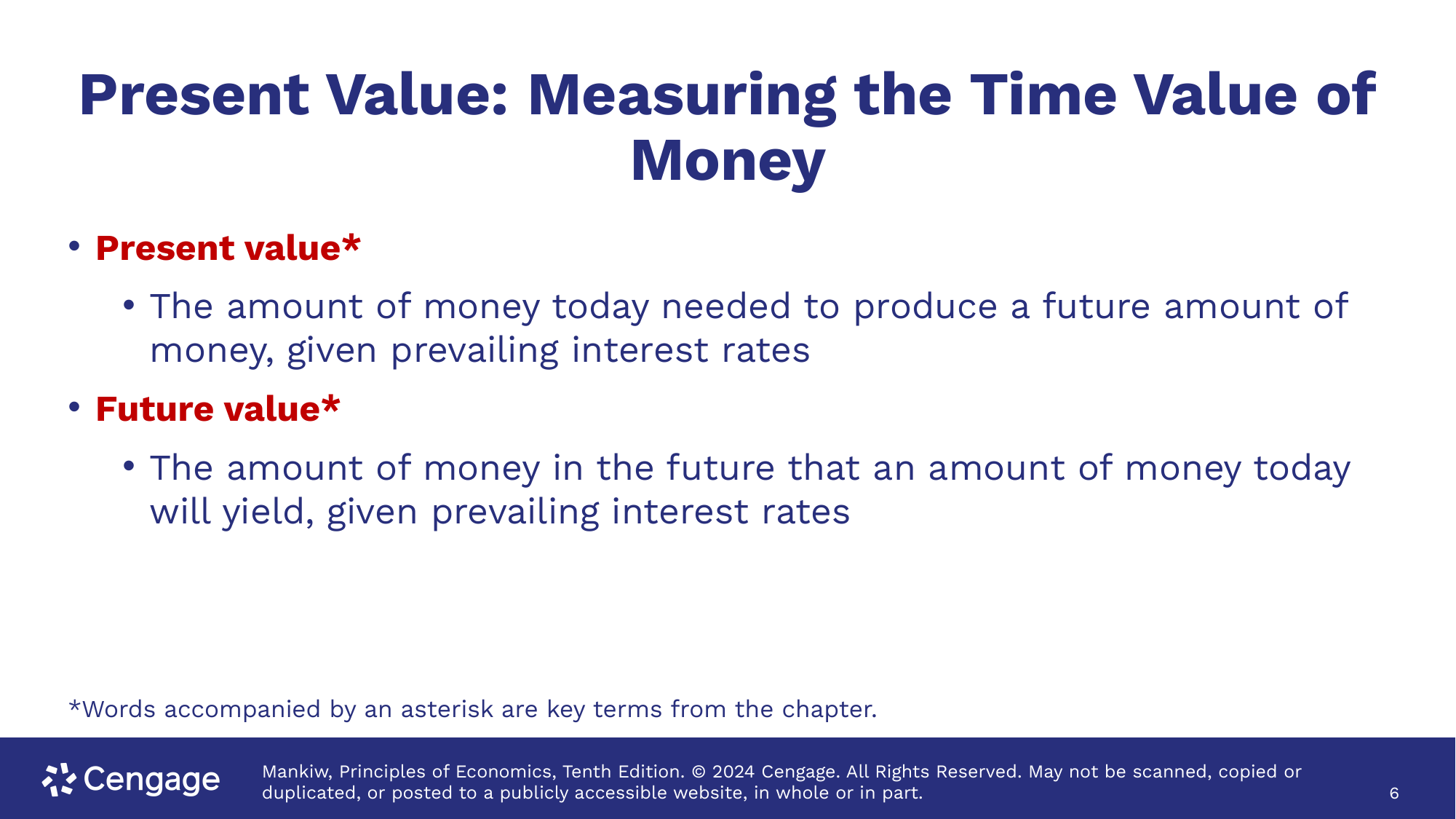

# Present Value: Measuring the Time Value of Money
Present value*
The amount of money today needed to produce a future amount of money, given prevailing interest rates
Future value*
The amount of money in the future that an amount of money today will yield, given prevailing interest rates
*Words accompanied by an asterisk are key terms from the chapter.